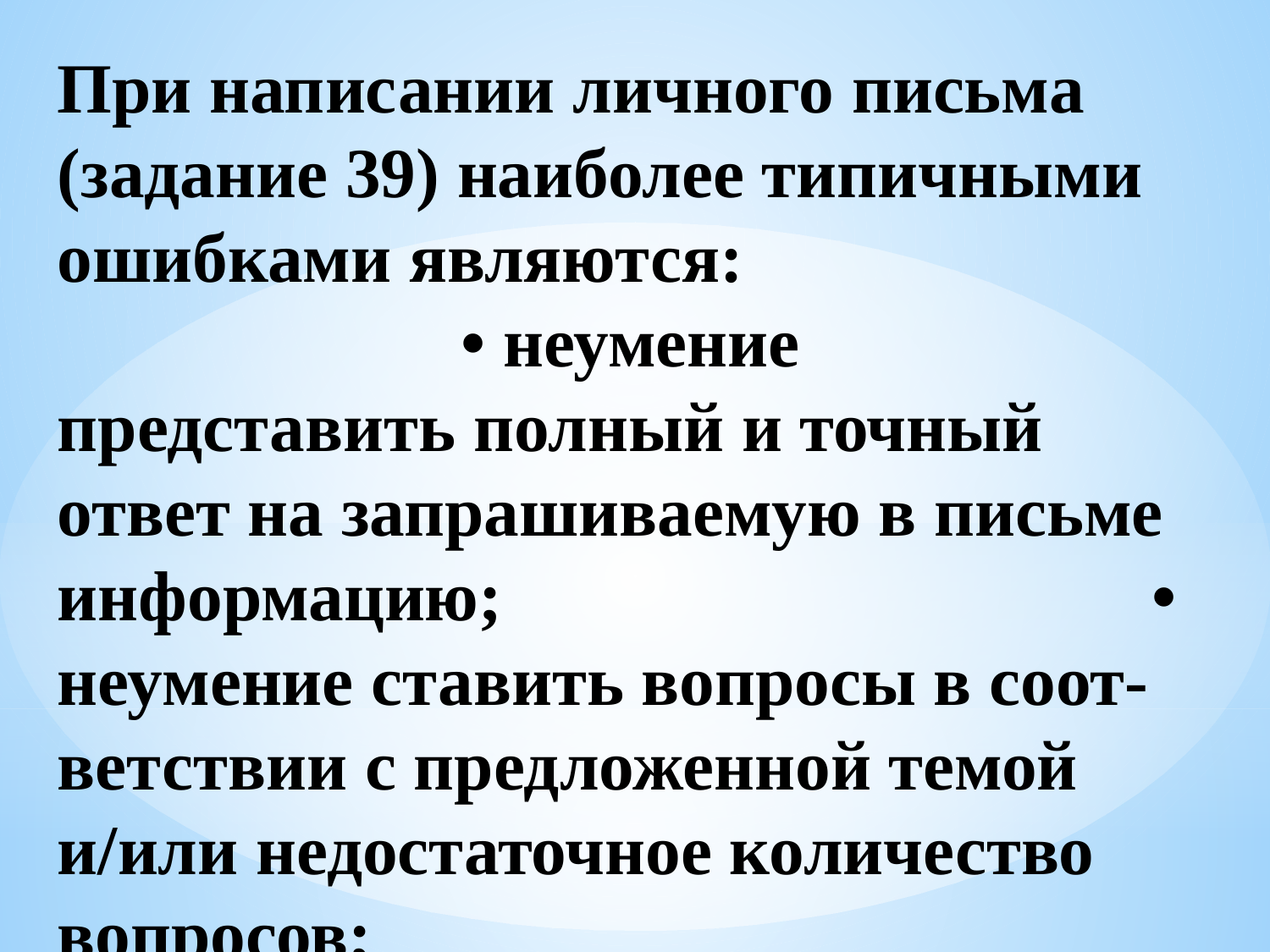

При написании личного письма (задание 39) наиболее типичными ошибками являются:                                                 • неумение представить полный и точный ответ на запрашиваемую в письме информацию;                                     • неумение ставить вопросы в соот-ветствии с предложенной темой и/или недостаточное количество вопросов;